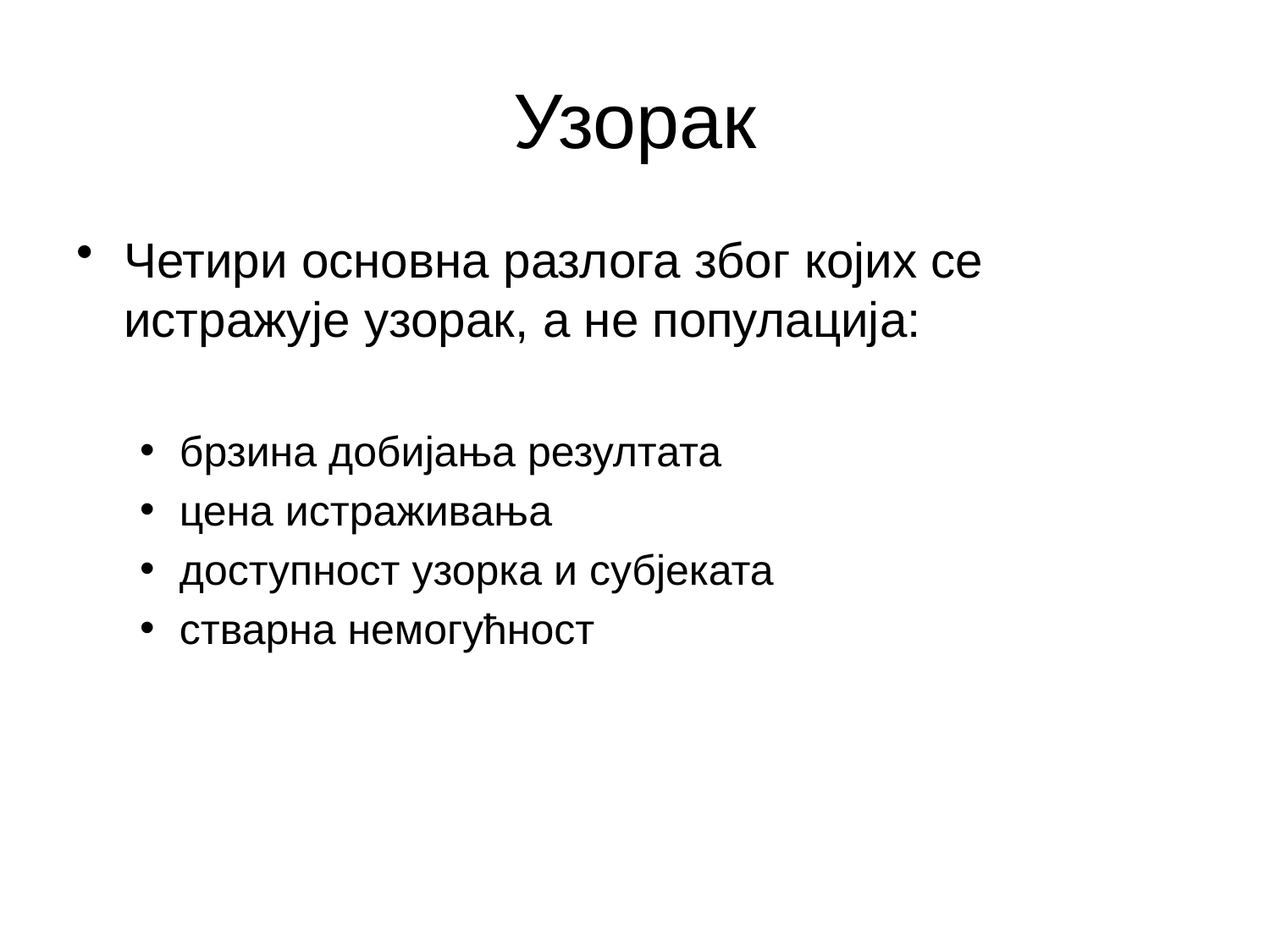

# Узорак
Четири основна разлога због којих се истражује узорак, а не популација:

брзина добијања резултата
цена истраживања
доступност узорка и субјеката
стварна немогућност